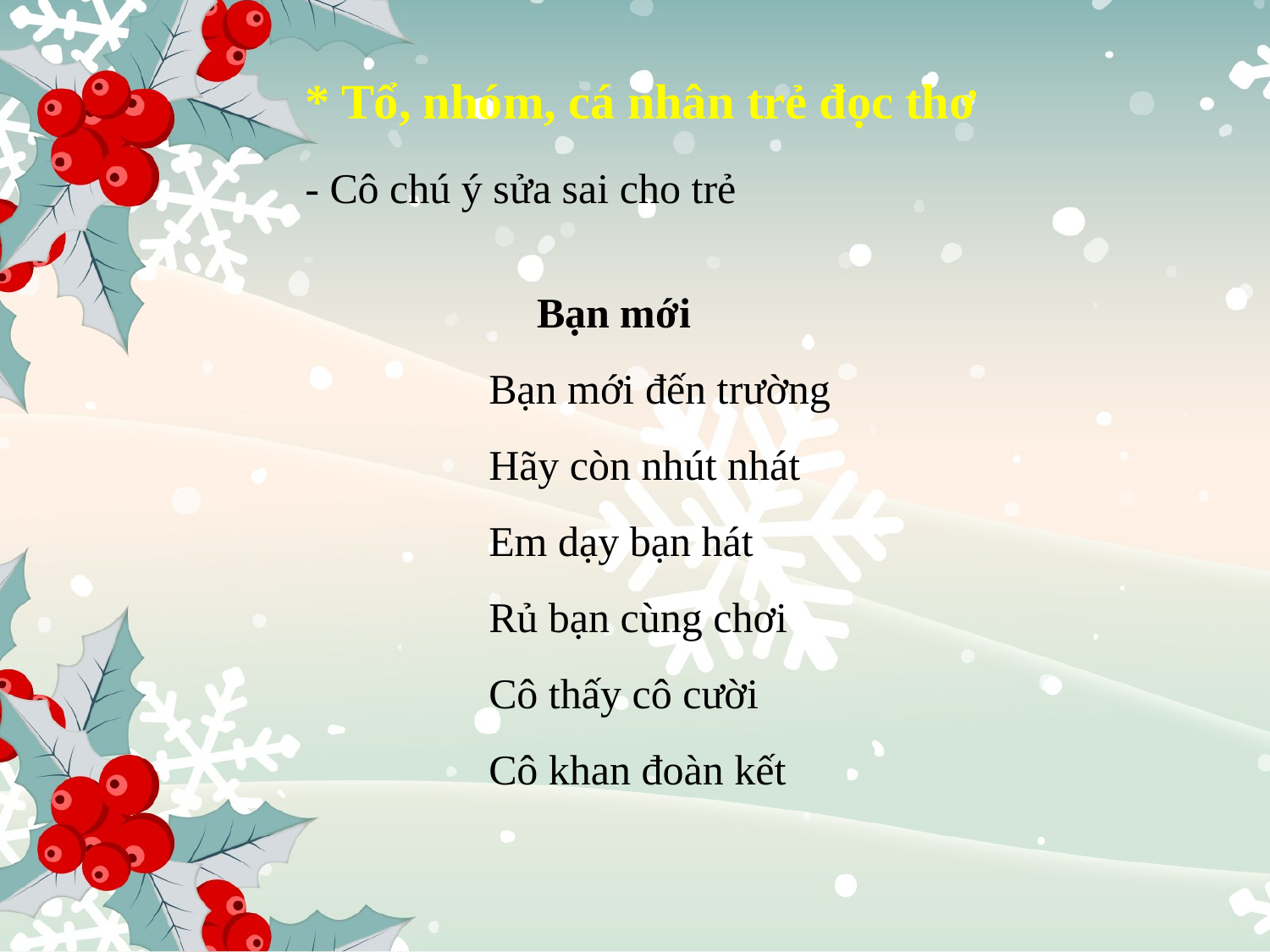

* Tổ, nhóm, cá nhân trẻ đọc thơ
 - Cô chú ý sửa sai cho trẻ

      Bạn mới
Bạn mới đến trường
Hãy còn nhút nhát
Em dạy bạn hát
Rủ bạn cùng chơi
Cô thấy cô cười
Cô khan đoàn kết